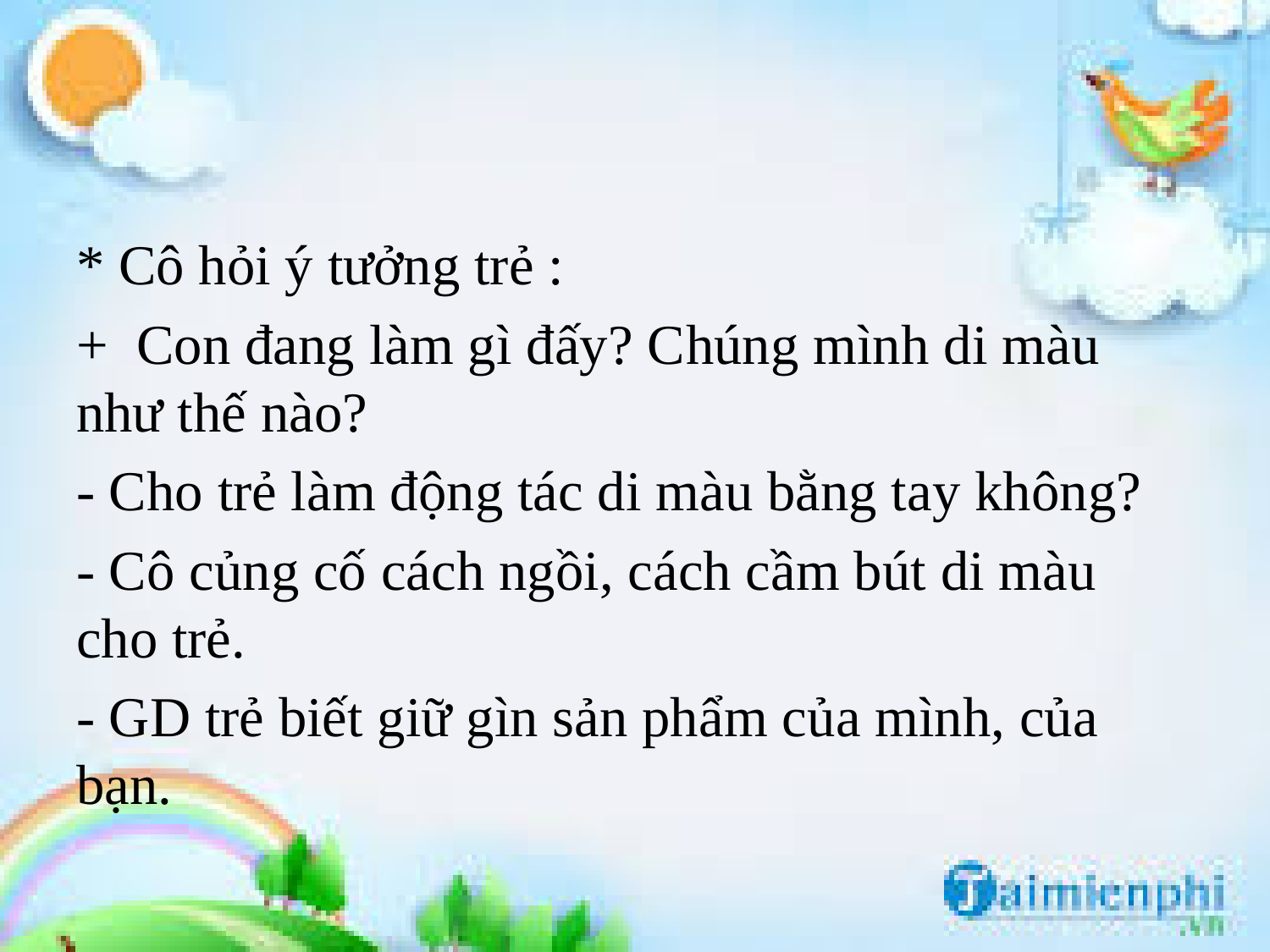

* Cô hỏi ý tưởng trẻ :
+  Con đang làm gì đấy? Chúng mình di màu như thế nào?
- Cho trẻ làm động tác di màu bằng tay không?
- Cô củng cố cách ngồi, cách cầm bút di màu cho trẻ.
- GD trẻ biết giữ gìn sản phẩm của mình, của bạn.